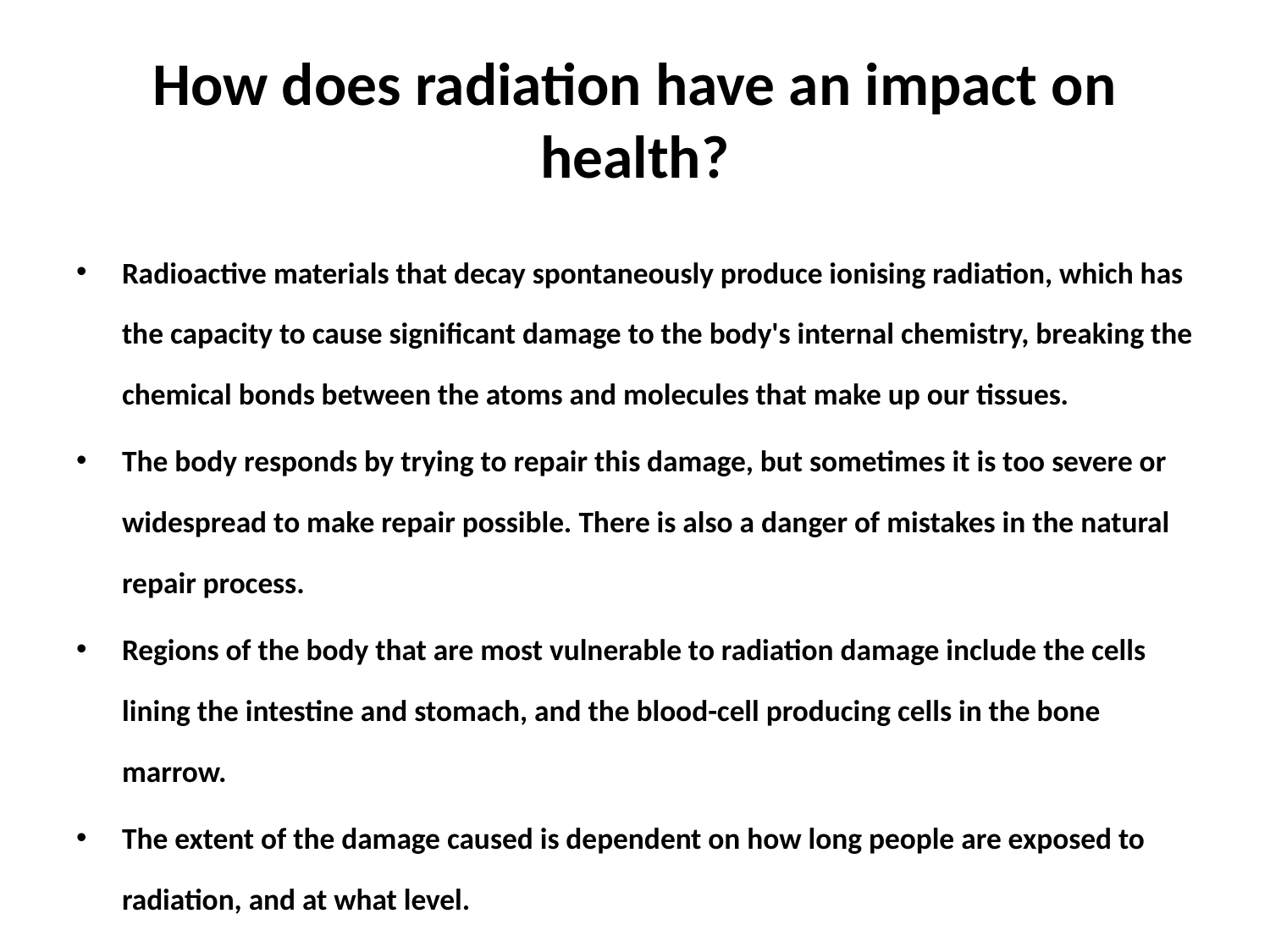

# How does radiation have an impact on health?
Radioactive materials that decay spontaneously produce ionising radiation, which has the capacity to cause significant damage to the body's internal chemistry, breaking the chemical bonds between the atoms and molecules that make up our tissues.
The body responds by trying to repair this damage, but sometimes it is too severe or widespread to make repair possible. There is also a danger of mistakes in the natural repair process.
Regions of the body that are most vulnerable to radiation damage include the cells lining the intestine and stomach, and the blood-cell producing cells in the bone marrow.
The extent of the damage caused is dependent on how long people are exposed to radiation, and at what level.